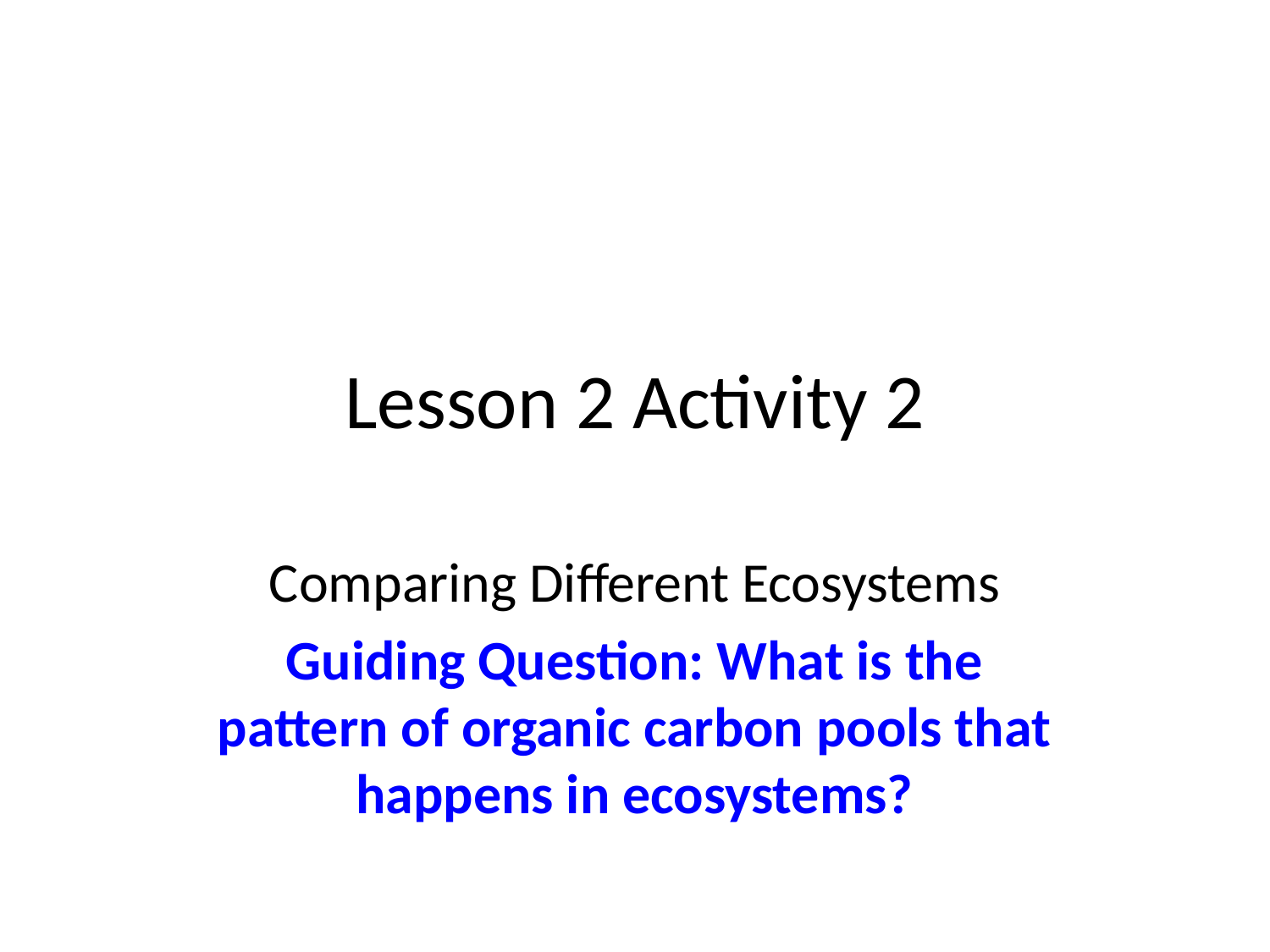

# Lesson 2 Activity 2
Comparing Different Ecosystems
Guiding Question: What is the pattern of organic carbon pools that happens in ecosystems?